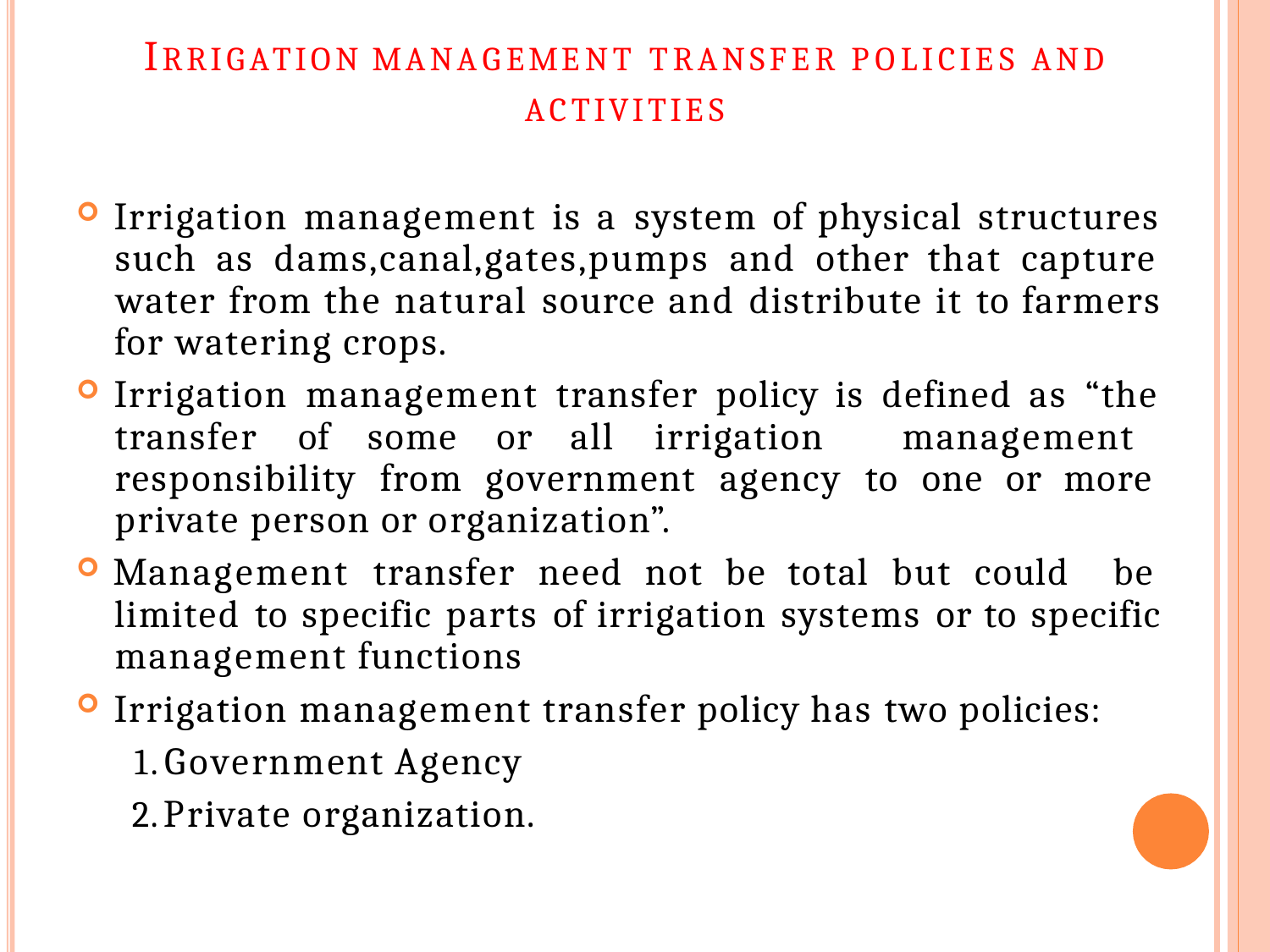

# IRRIGATION MANAGEMENT TRANSFER POLICIES AND
ACTIVITIES
Irrigation management is a system of physical structures  such as dams,canal,gates,pumps and other that capture  water from the natural source and distribute it to farmers  for watering crops.
Irrigation management transfer policy is defined as “the  transfer of some or all irrigation  management  responsibility from government agency to one or more  private person or organization”.
Management transfer need not be total but could  be  limited to specific parts of irrigation systems or to specific  management functions
Irrigation management transfer policy has two policies:
Government Agency
Private organization.